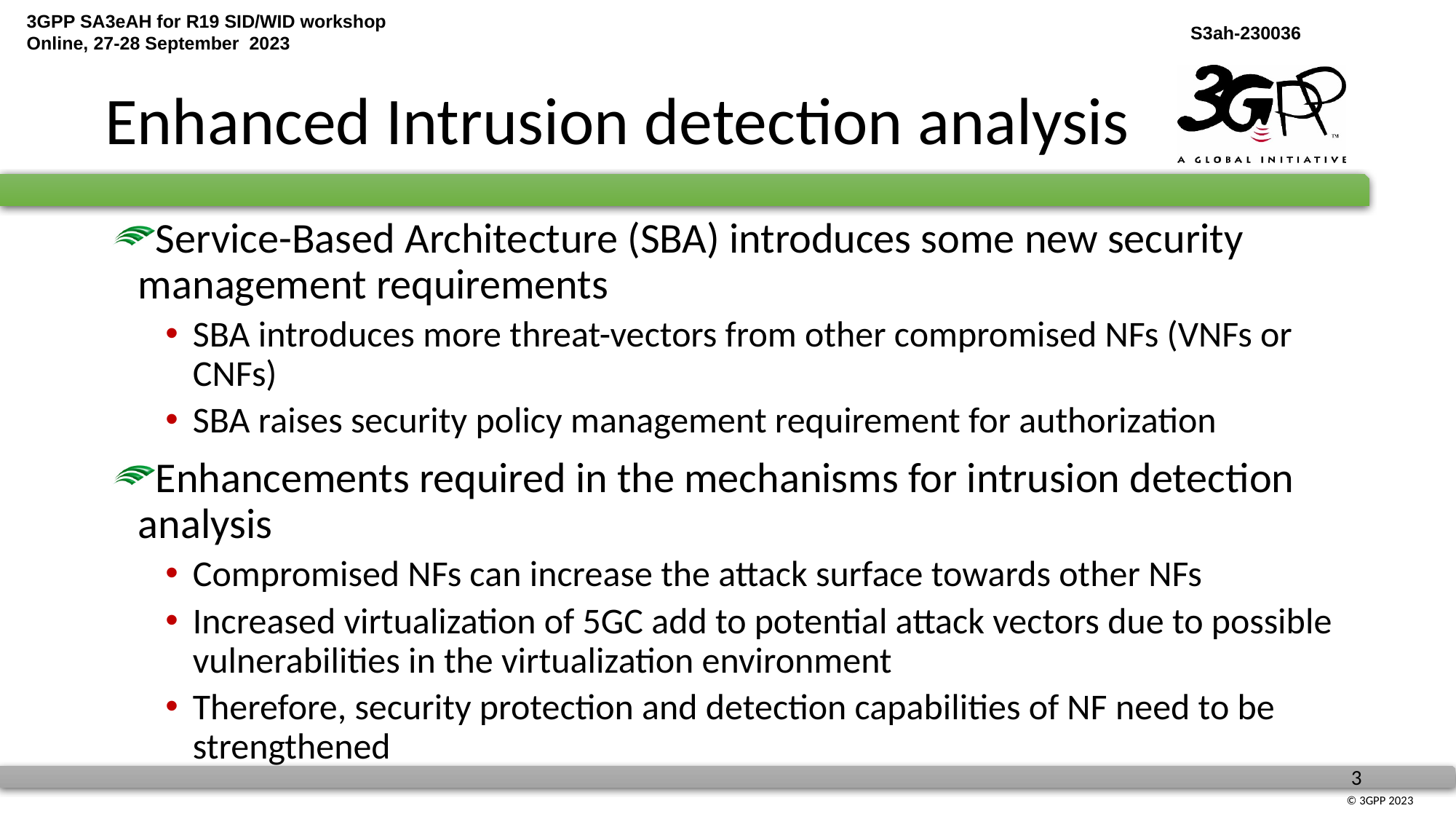

# Enhanced Intrusion detection analysis
Service-Based Architecture (SBA) introduces some new security management requirements
SBA introduces more threat-vectors from other compromised NFs (VNFs or CNFs)
SBA raises security policy management requirement for authorization
Enhancements required in the mechanisms for intrusion detection analysis
Compromised NFs can increase the attack surface towards other NFs
Increased virtualization of 5GC add to potential attack vectors due to possible vulnerabilities in the virtualization environment
Therefore, security protection and detection capabilities of NF need to be strengthened